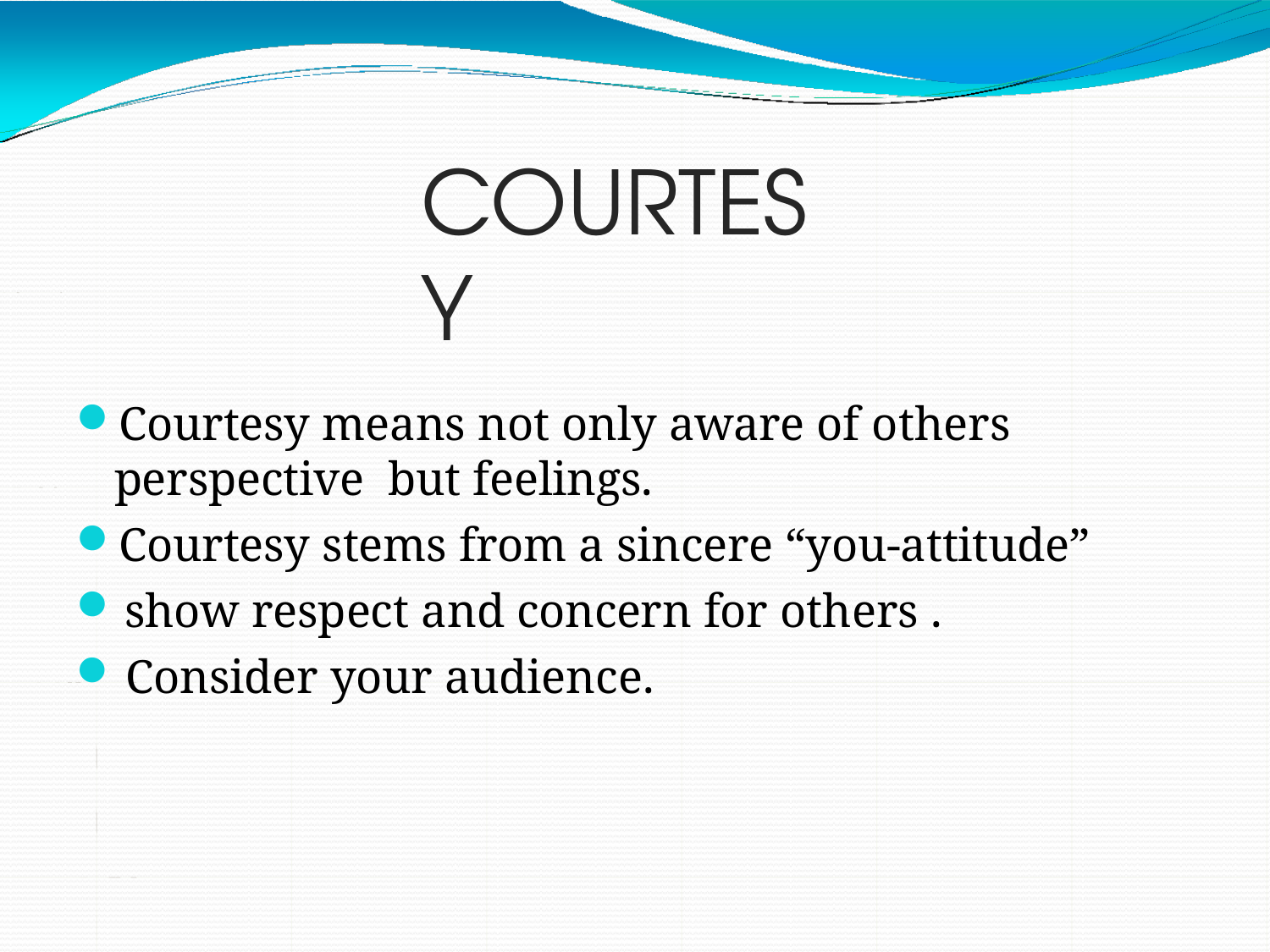

# COURTESY
Courtesy means not only aware of others perspective  but feelings.
Courtesy stems from a sincere “you-attitude”
show respect and concern for others .
Consider your audience.